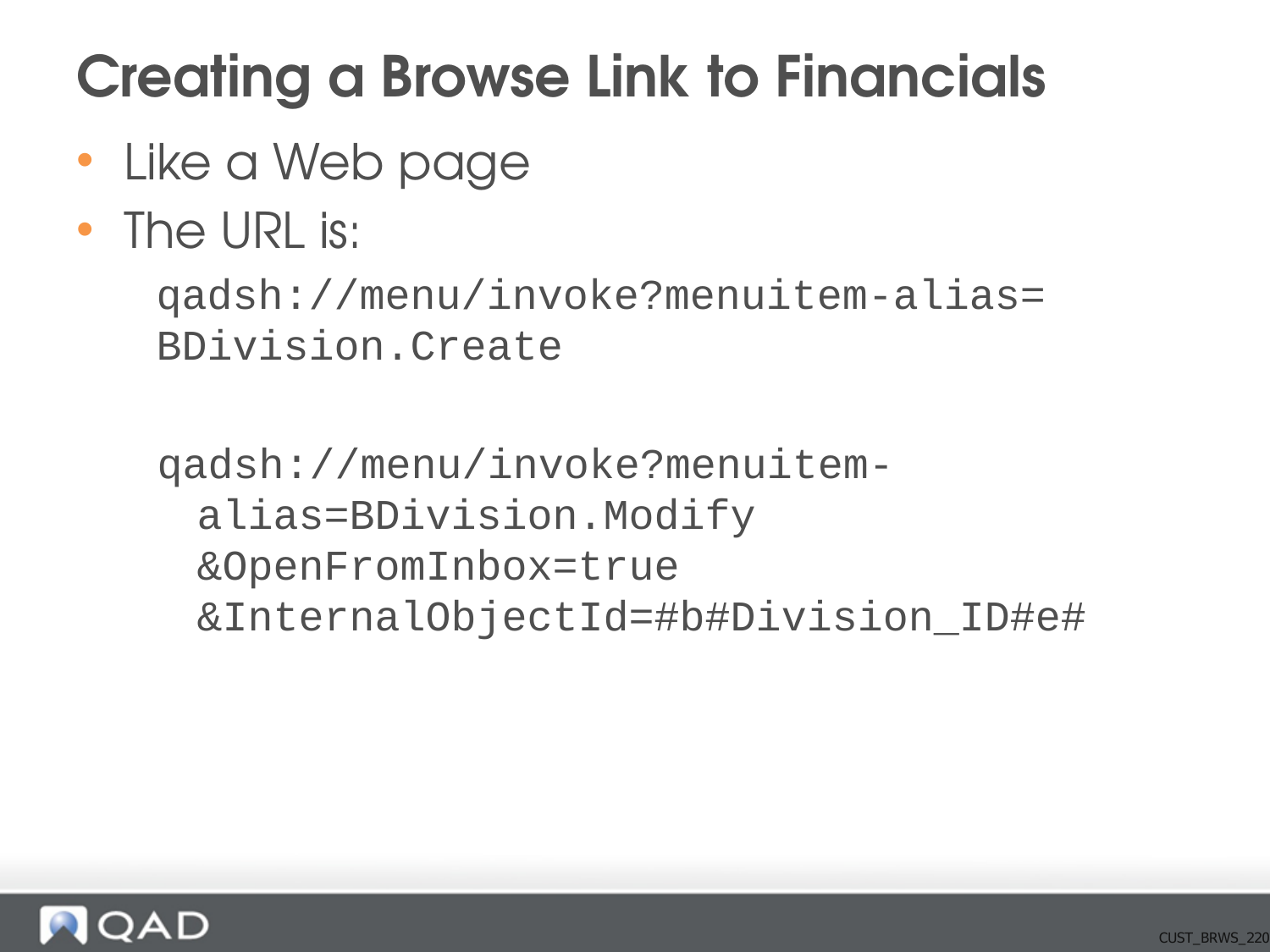

# Creating a Browse Link to Financials
Like a Web page
The URL is:
qadsh://menu/invoke?menuitem-alias=
BDivision.Create

qadsh://menu/invoke?menuitem-alias=BDivision.Modify
&OpenFromInbox=true
&InternalObjectId=#b#Division_ID#e#

CUST_BRWS_220